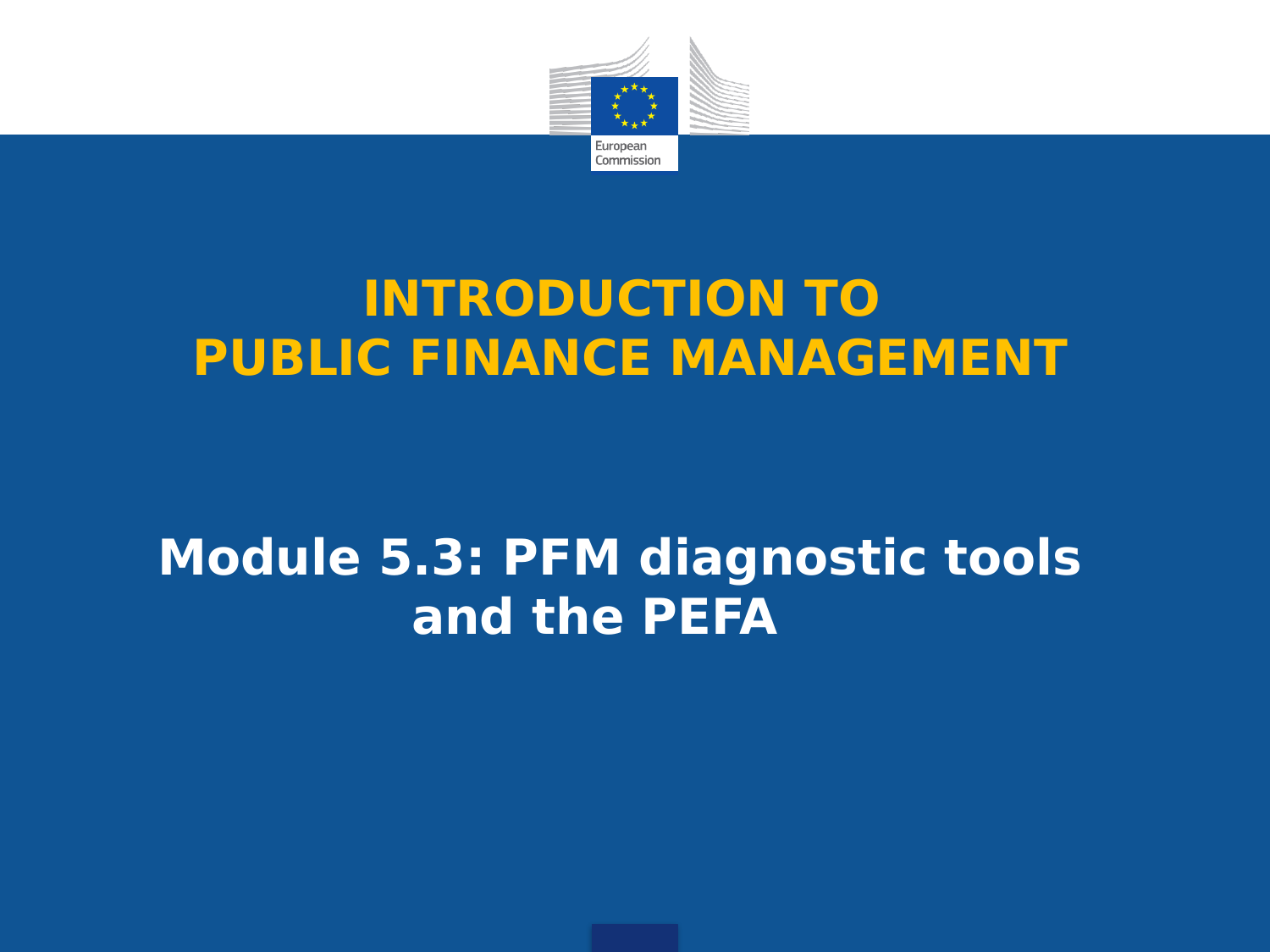

INTRODUCTION TO
PUBLIC FINANCE MANAGEMENT
# Module 5.3: PFM diagnostic tools 		and the PEFA